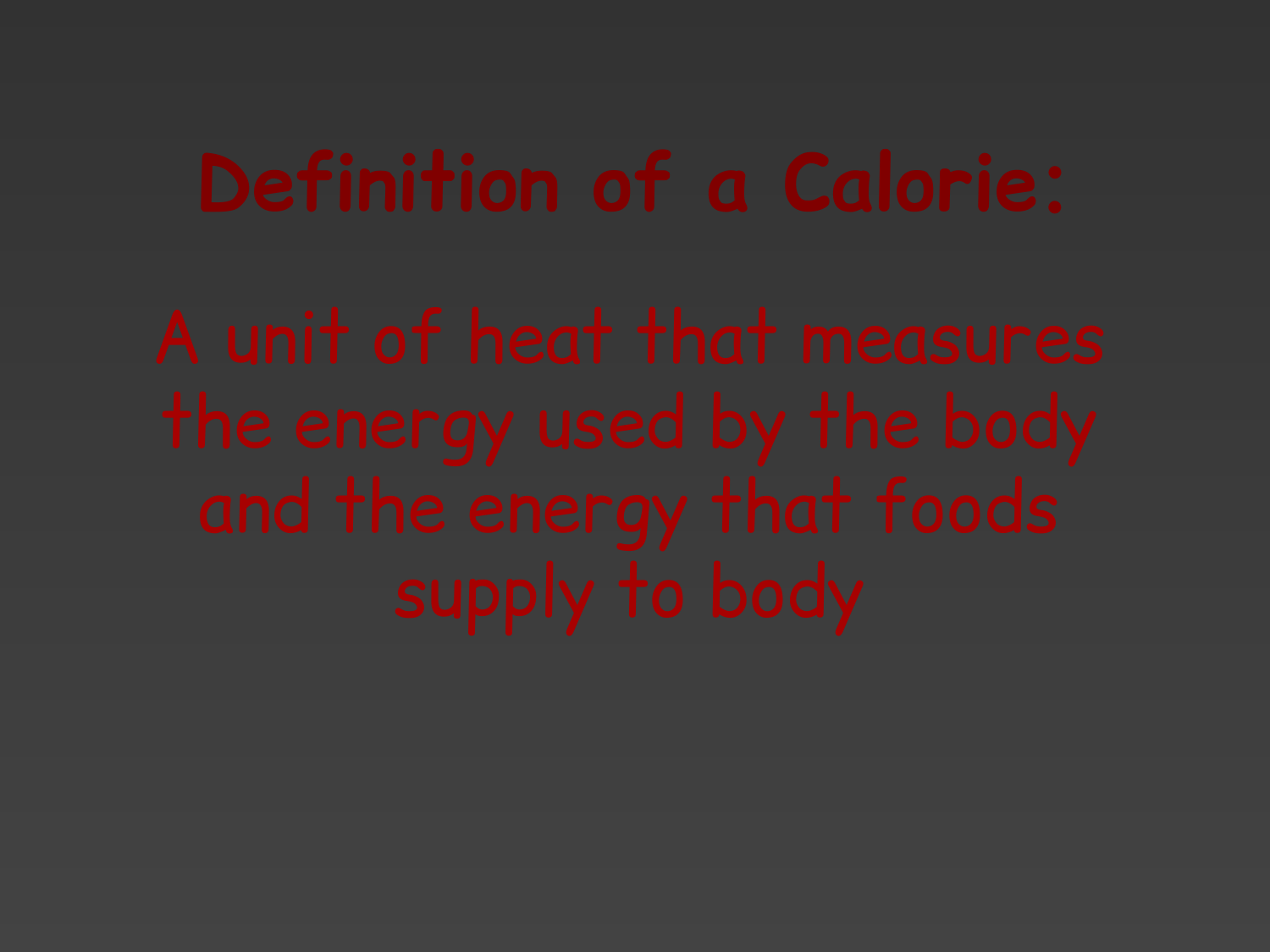

Definition of a Calorie:
A unit of heat that measures the energy used by the body and the energy that foods supply to body